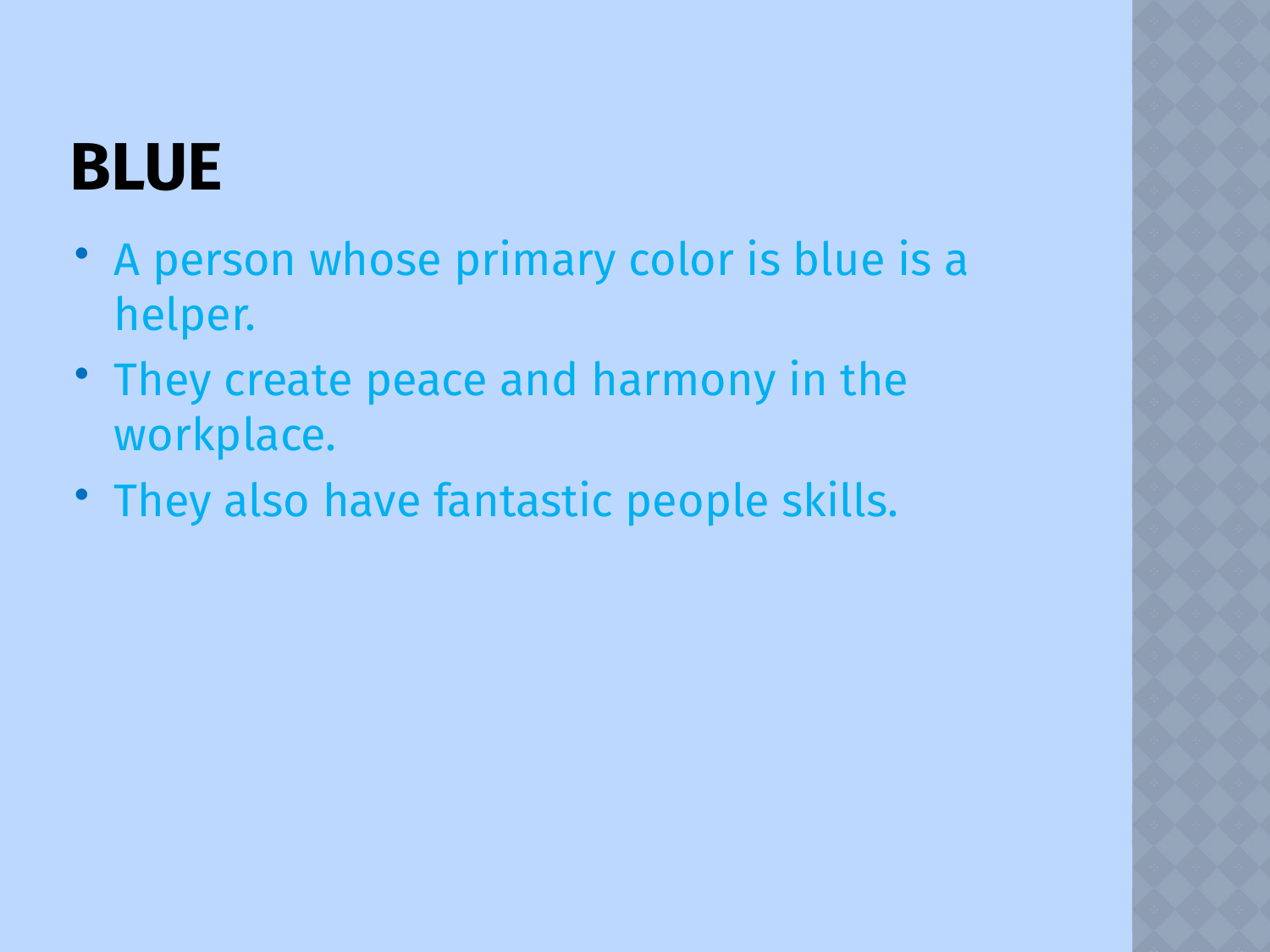

# Blue
A person whose primary color is blue is a helper.
They create peace and harmony in the workplace.
They also have fantastic people skills.